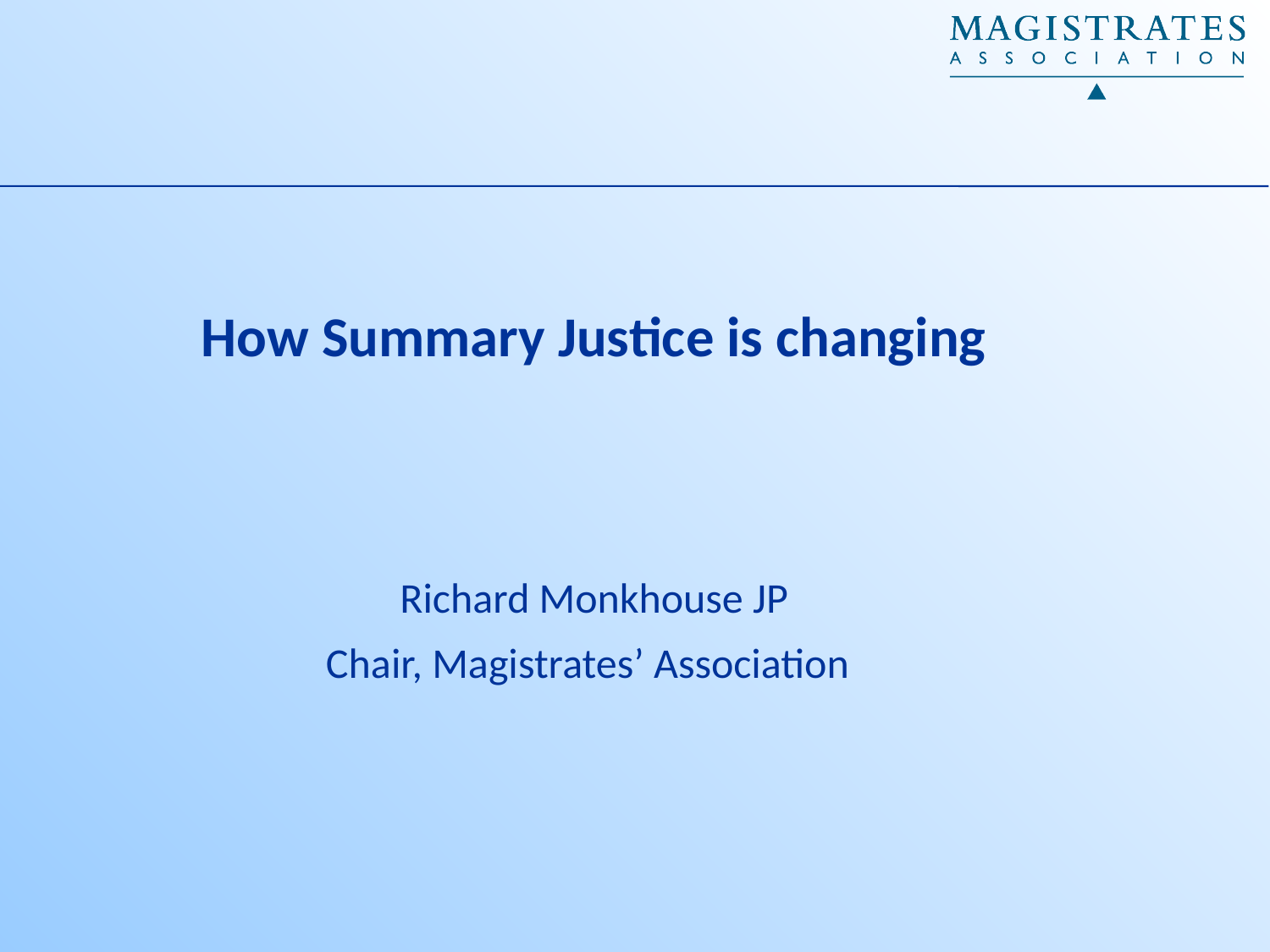

How Summary Justice is changing

Richard Monkhouse JP
Chair, Magistrates’ Association